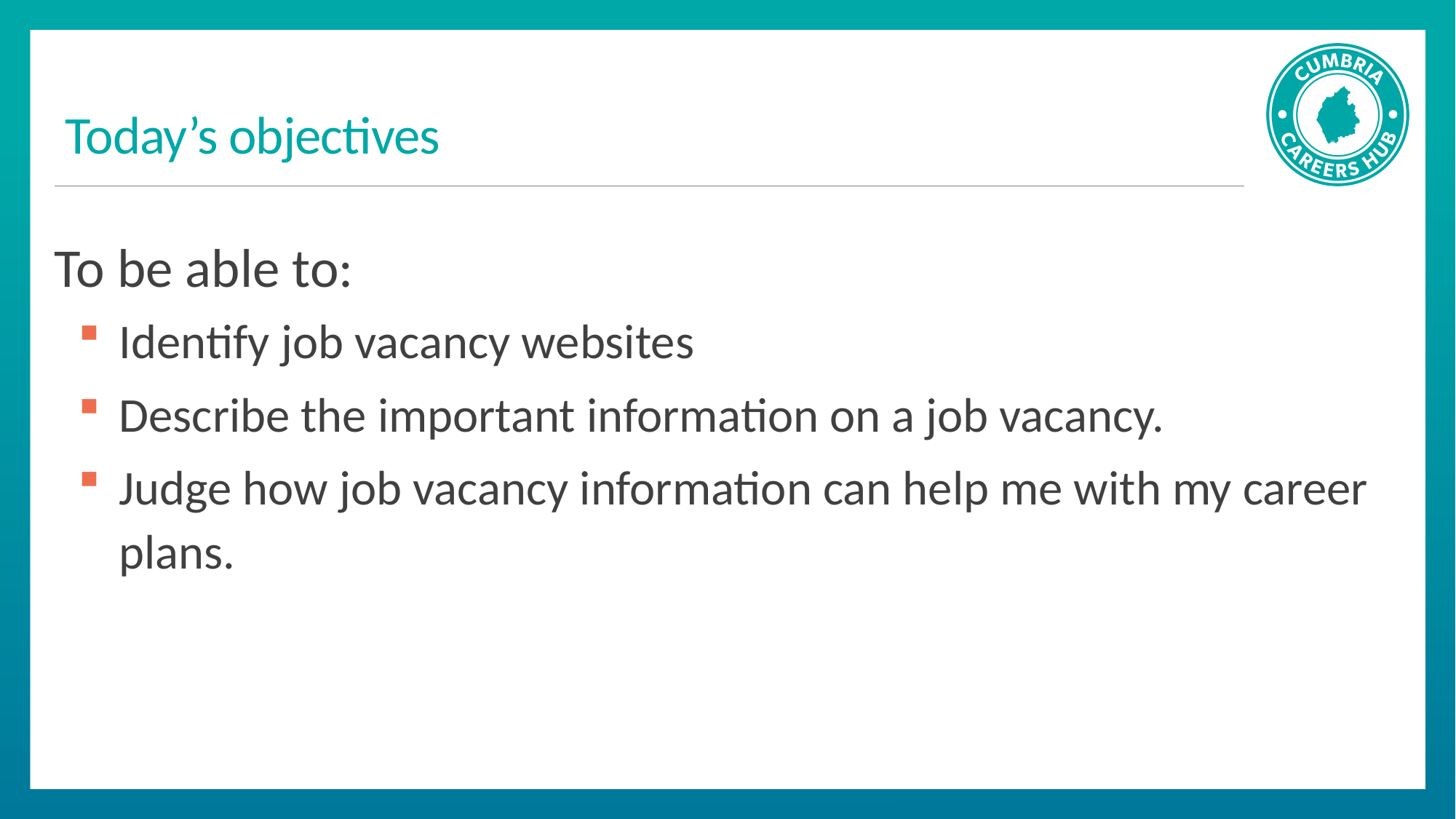

# Today’s objectives
To be able to:
Identify job vacancy websites
Describe the important information on a job vacancy.
Judge how job vacancy information can help me with my career plans.